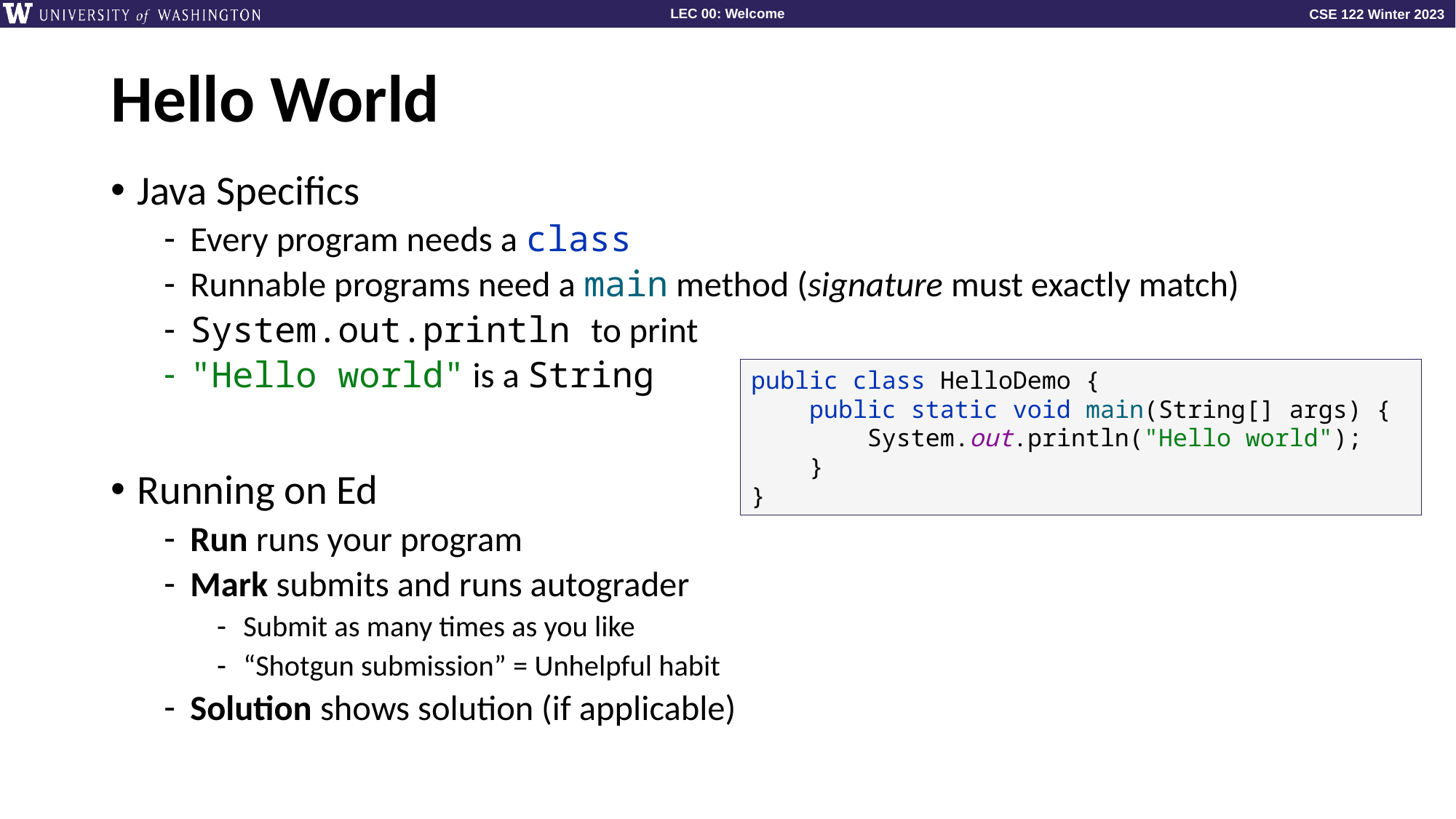

# Hello World
Java Specifics
Every program needs a class
Runnable programs need a main method (signature must exactly match)
System.out.println to print
"Hello world" is a String

Running on Ed
Run runs your program
Mark submits and runs autograder
Submit as many times as you like
“Shotgun submission” = Unhelpful habit
Solution shows solution (if applicable)
public class HelloDemo {
    public static void main(String[] args) {
        System.out.println("Hello world");
    }
}